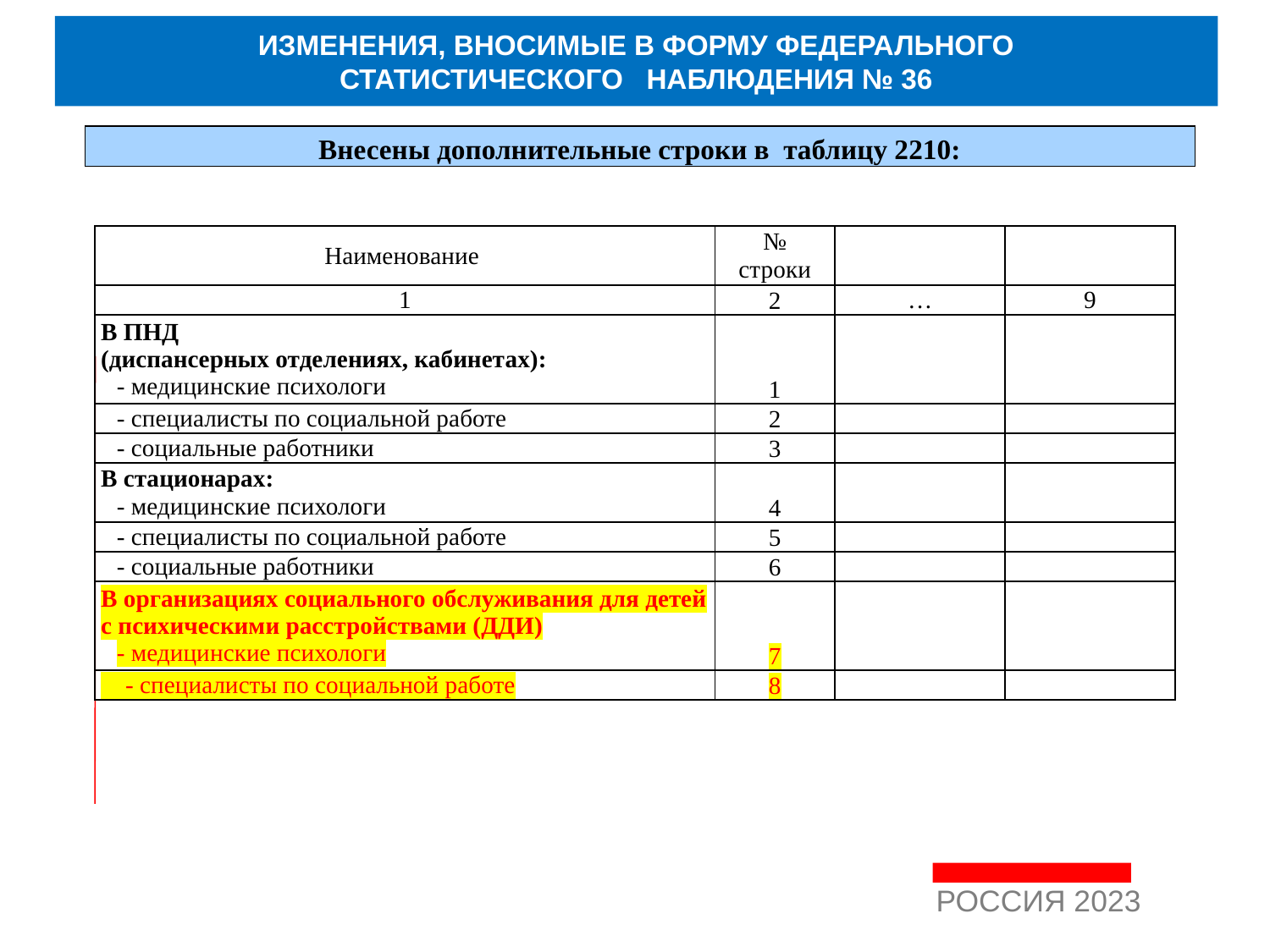

ИЗМЕНЕНИЯ, ВНОСИМЫЕ В ФОРМУ ФЕДЕРАЛЬНОГО
СТАТИСТИЧЕСКОГО   НАБЛЮДЕНИЯ № 36

Внесены дополнительные строки в  таблицу 2210:

| Наименование | № строки |  |  |
| --- | --- | --- | --- |
| 1 | 2 | … | 9 |
| В ПНД (диспансерных отделениях, кабинетах): - медицинские психологи | 1 |  |  |
| - специалисты по социальной работе | 2 |  |  |
| - социальные работники | 3 |  |  |
| В стационарах: - медицинские психологи | 4 |  |  |
| - специалисты по социальной работе | 5 |  |  |
| - социальные работники | 6 |  |  |
| В организациях социального обслуживания для детей с психическими расстройствами (ДДИ) - медицинские психологи | 7 |  |  |
| - специалисты по социальной работе | 8 |  |  |

РОССИЯ 2023